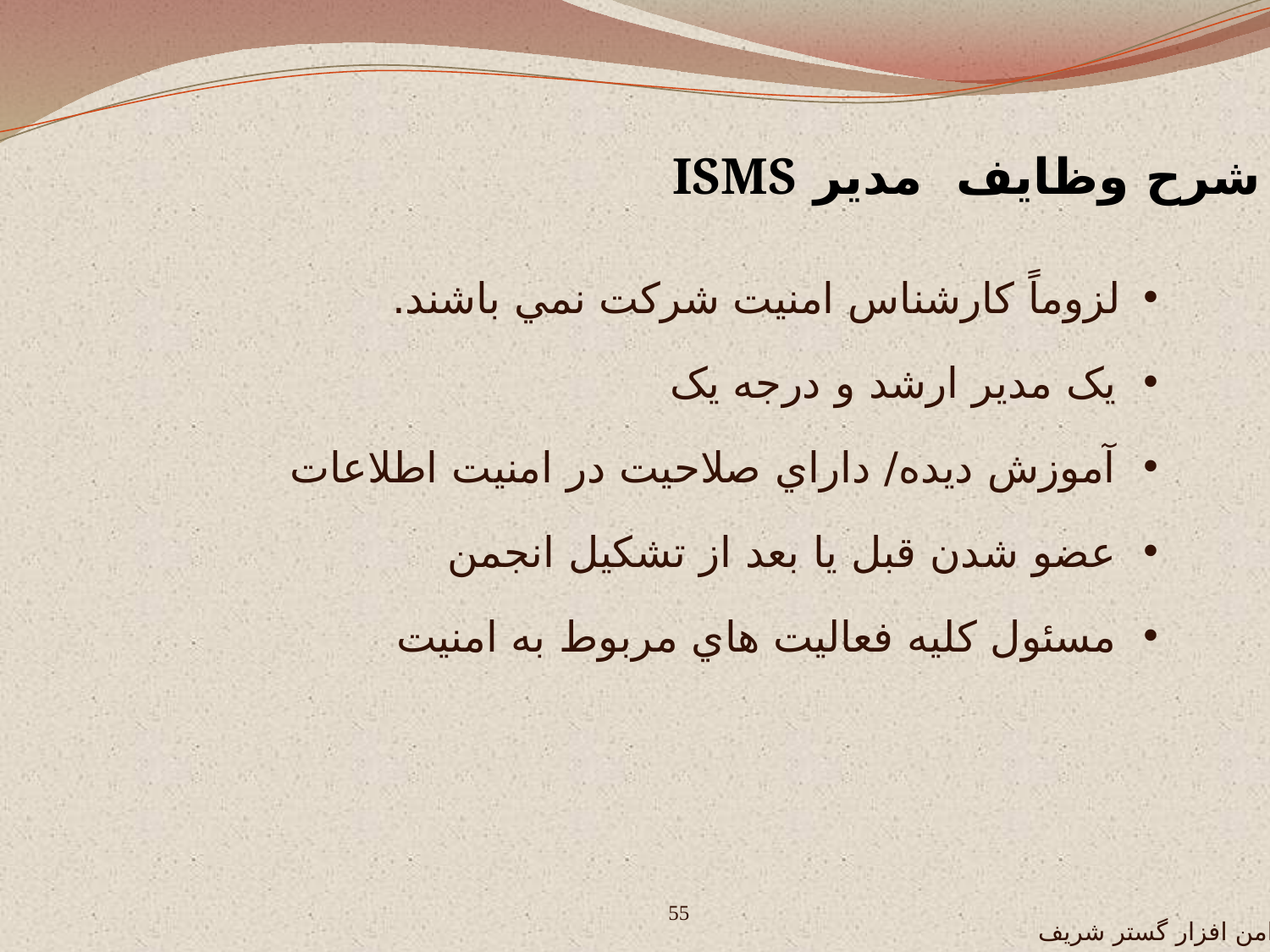

شرح وظایف  مدير ISMS

لزوماً کارشناس امنيت شرکت نمي باشند.
  يک مدير ارشد و درجه يک
  آموزش ديده/ داراي صلاحيت در امنيت اطلاعات
  عضو شدن قبل يا بعد از تشکيل انجمن
  مسئول کليه فعاليت هاي مربوط به امنيت